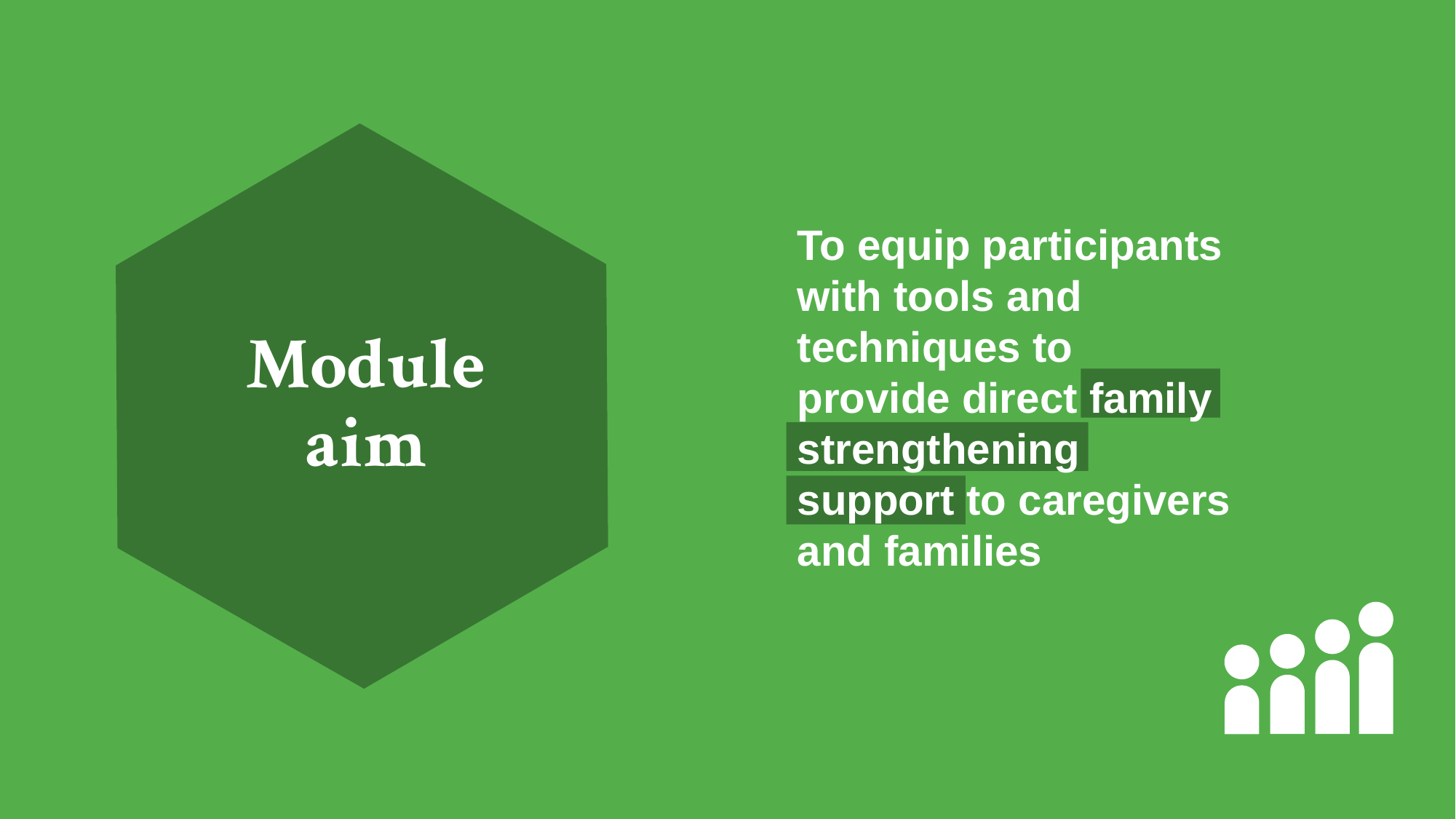

To equip participants with tools and techniques to provide direct family strengthening support to caregivers and families

# Module aim